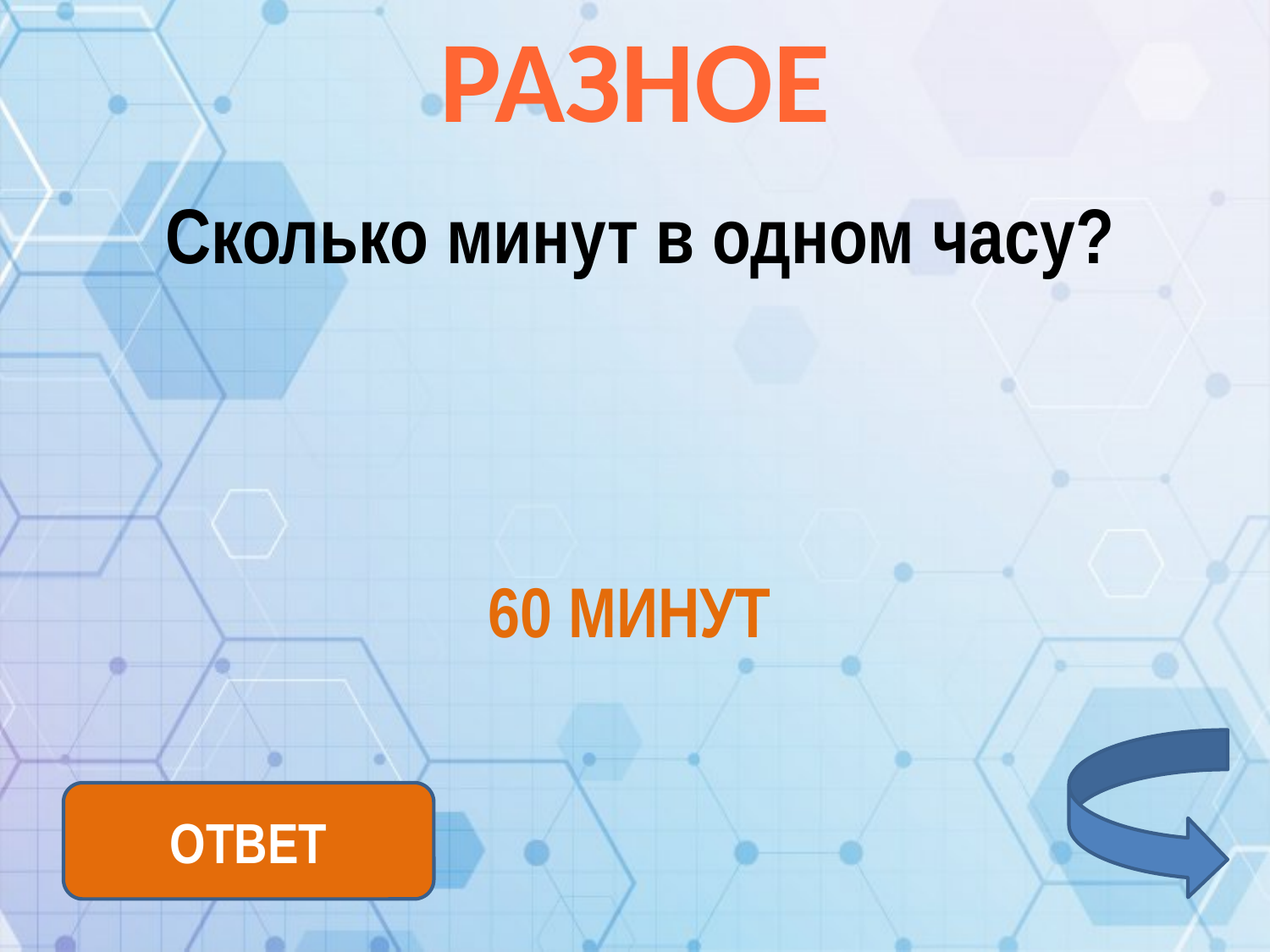

РАЗНОЕ

Сколько минут в одном часу?

60 МИНУТ

ОТВЕТ